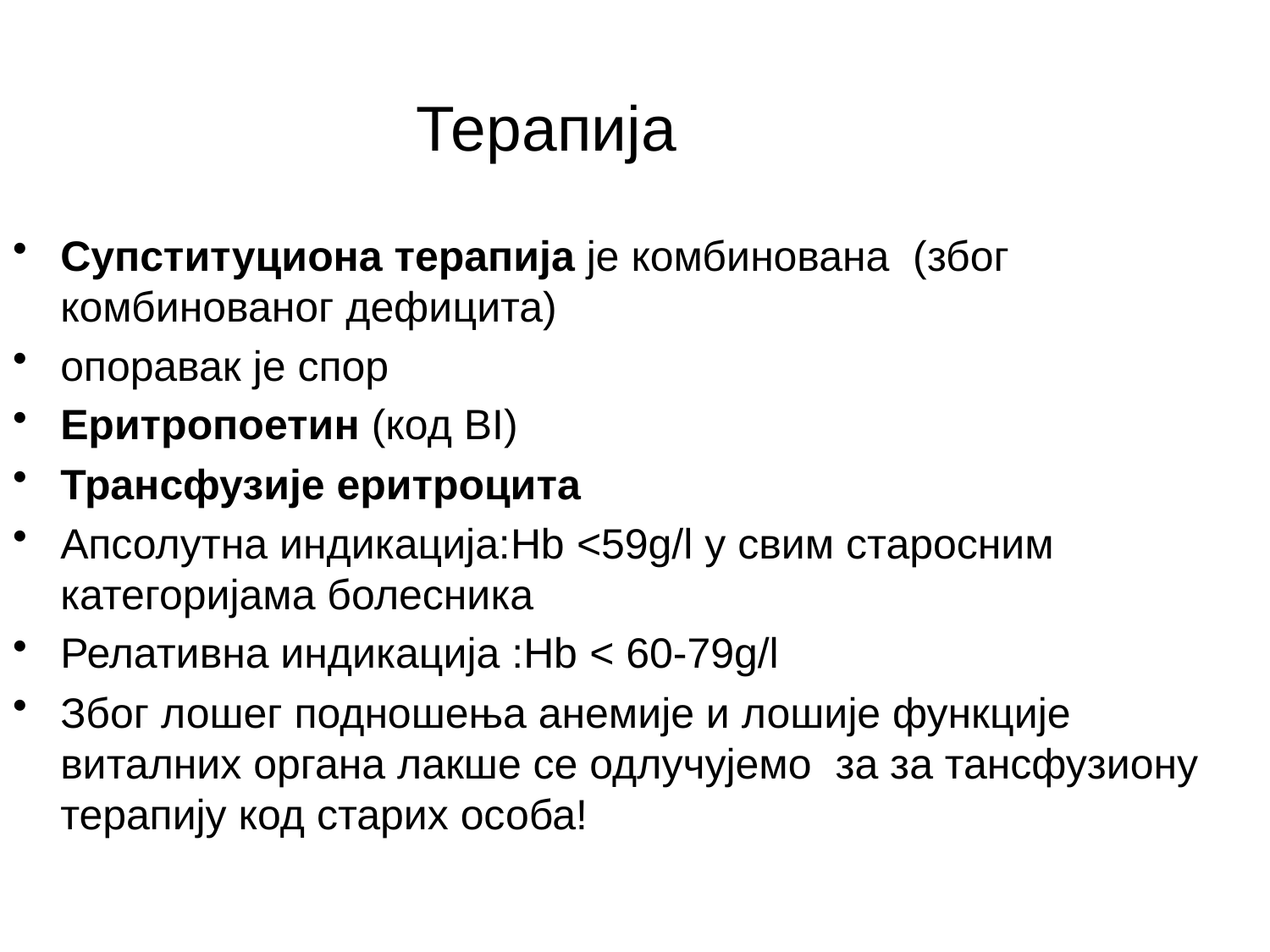

# Терапија
Супституциона терапија jе комбинована  (због комбинованог дефицита)
опоравак је спор
Еритропоетин (код BI)
Трансфузије еритроцита
Апсолутна индикација:Hb <59g/l у свим старосним категоријама болесника
Релативна индикација :Hb < 60-79g/l
Због лошег подношења анемије и лошије функције виталних органа лакше се одлучујемо  за за тансфузиону терапију код старих особа!